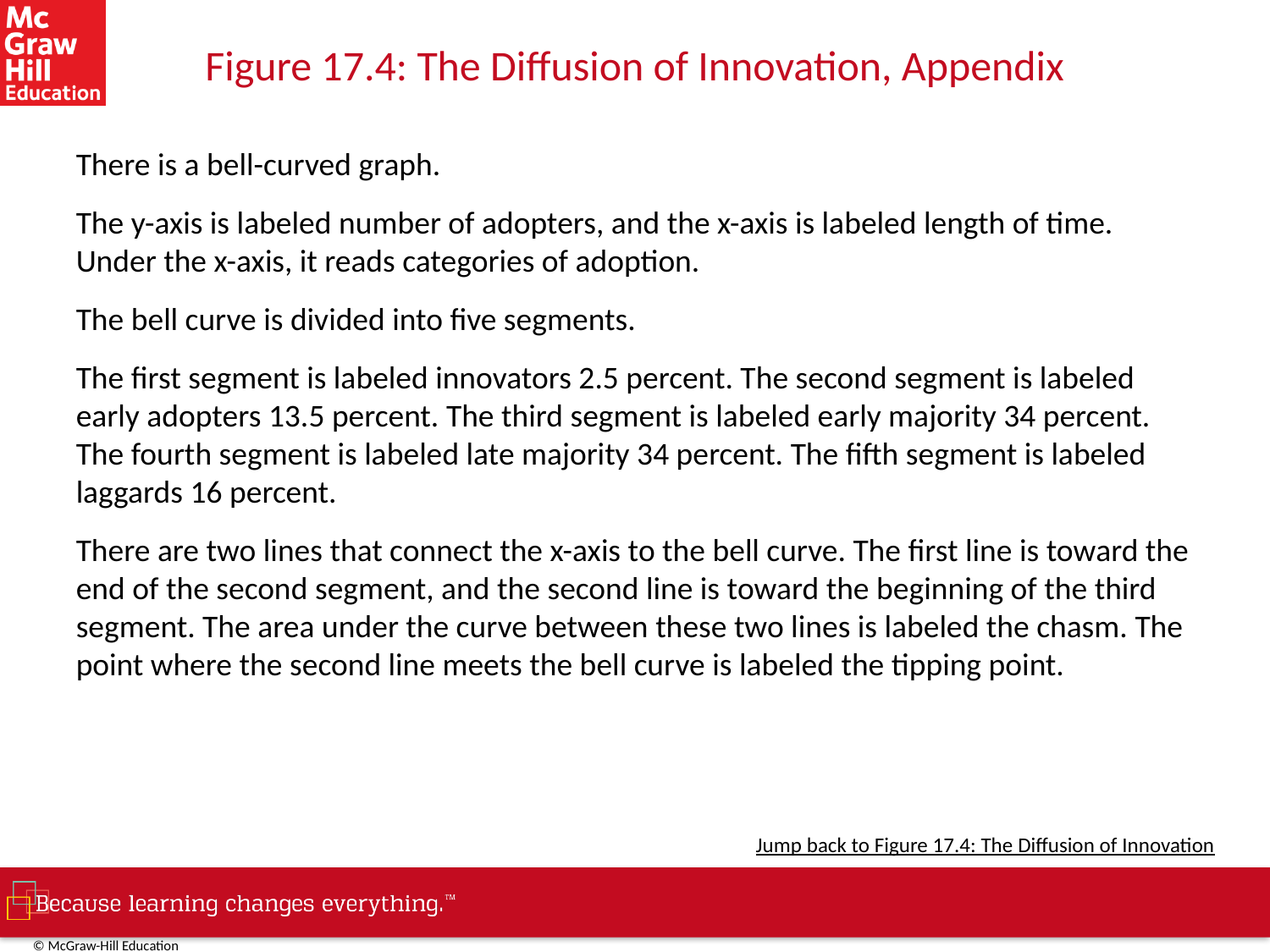

# Figure 17.4: The Diffusion of Innovation, Appendix
There is a bell-curved graph.
The y-axis is labeled number of adopters, and the x-axis is labeled length of time. Under the x-axis, it reads categories of adoption.
The bell curve is divided into five segments.
The first segment is labeled innovators 2.5 percent. The second segment is labeled early adopters 13.5 percent. The third segment is labeled early majority 34 percent. The fourth segment is labeled late majority 34 percent. The fifth segment is labeled laggards 16 percent.
There are two lines that connect the x-axis to the bell curve. The first line is toward the end of the second segment, and the second line is toward the beginning of the third segment. The area under the curve between these two lines is labeled the chasm. The point where the second line meets the bell curve is labeled the tipping point.
Jump back to Figure 17.4: The Diffusion of Innovation